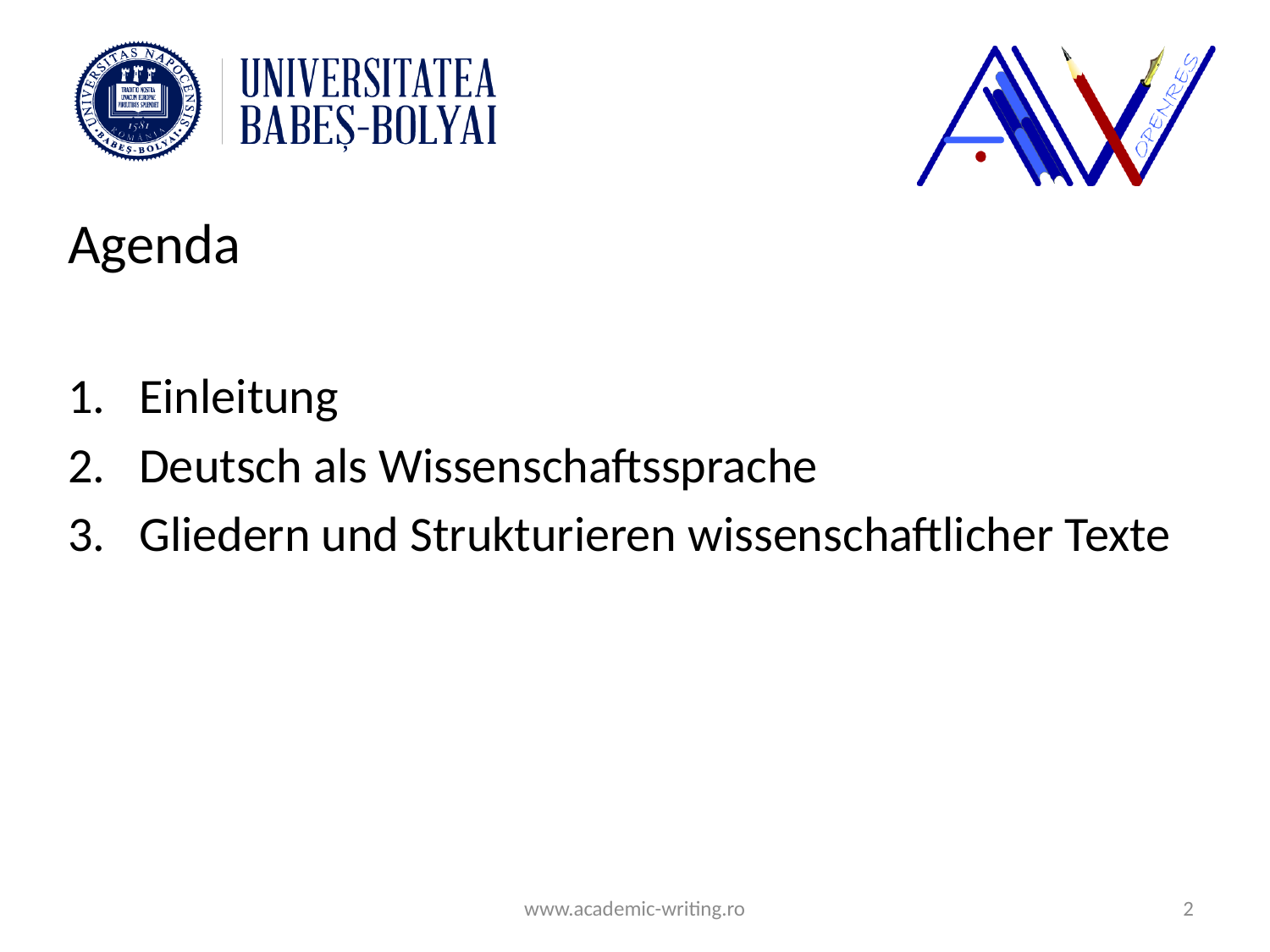

#
Agenda

Einleitung
Deutsch als Wissenschaftssprache
Gliedern und Strukturieren wissenschaftlicher Texte

www.academic-writing.ro
2